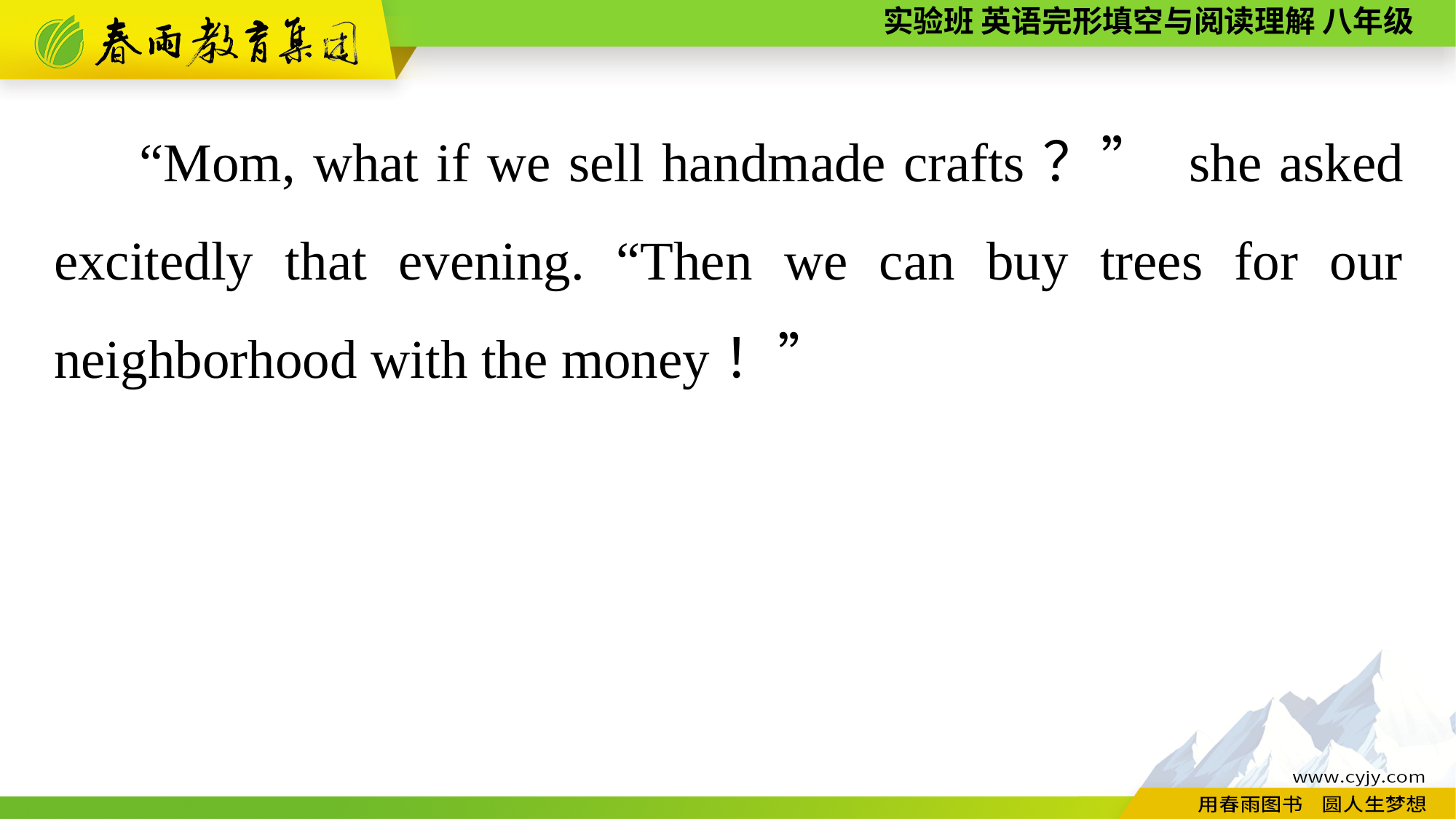

“Mom, what if we sell handmade crafts？” she asked excitedly that evening. “Then we can buy trees for our neighborhood with the money！”